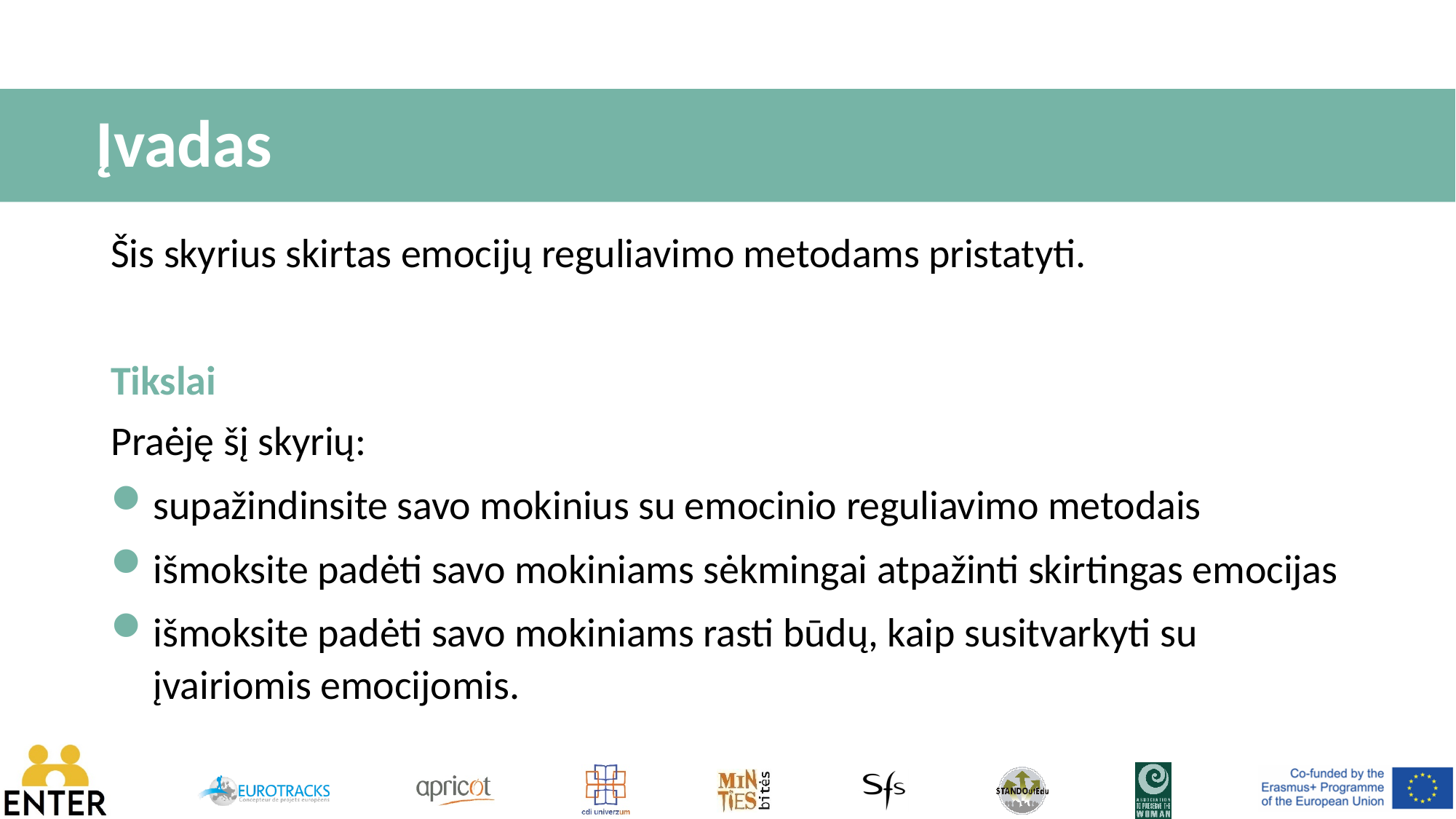

# Įvadas
Šis skyrius skirtas emocijų reguliavimo metodams pristatyti.

Tikslai
Praėję šį skyrių:
supažindinsite savo mokinius su emocinio reguliavimo metodais
išmoksite padėti savo mokiniams sėkmingai atpažinti skirtingas emocijas
išmoksite padėti savo mokiniams rasti būdų, kaip susitvarkyti su įvairiomis emocijomis.